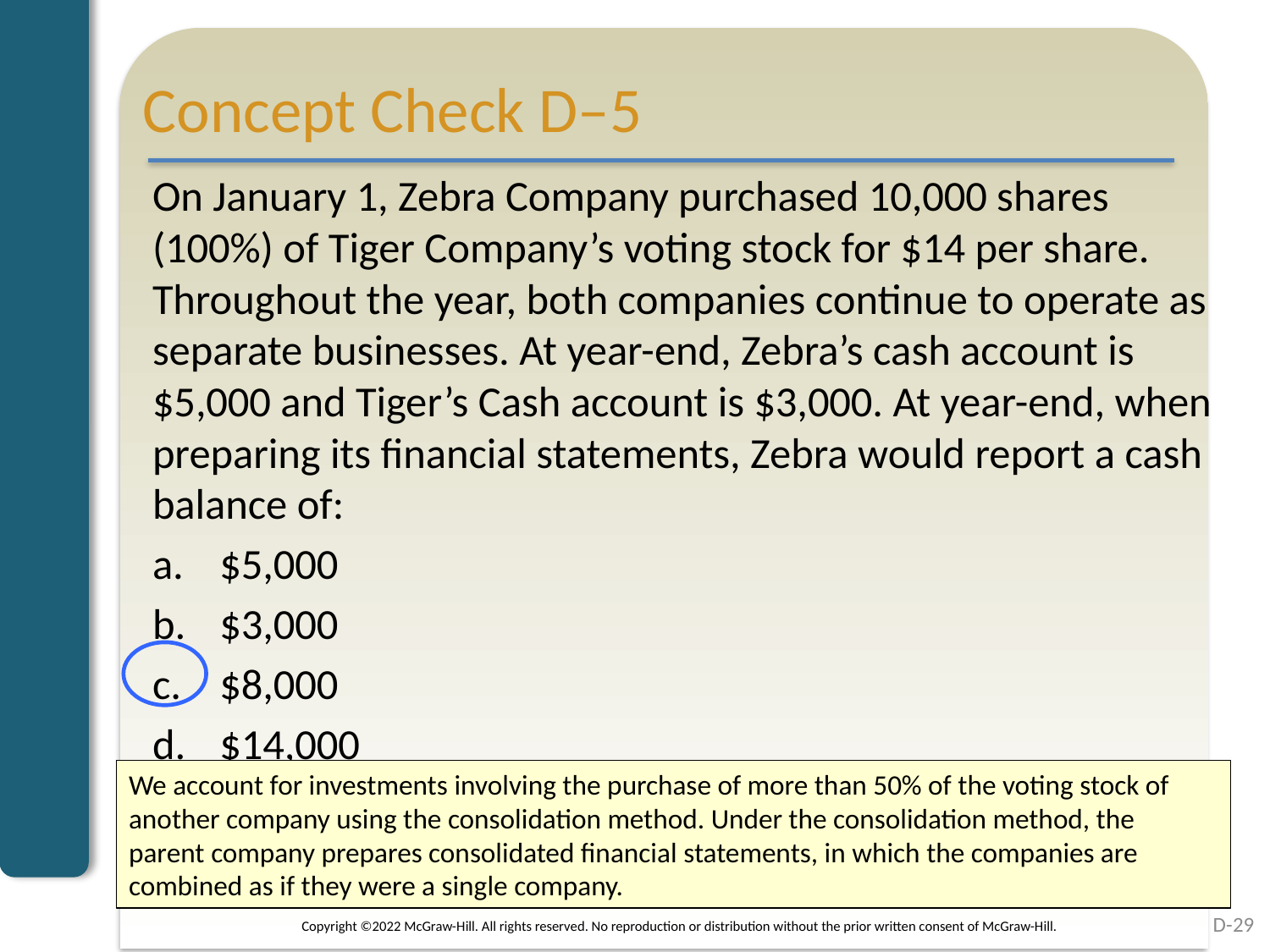

# Concept Check D–5
On January 1, Zebra Company purchased 10,000 shares (100%) of Tiger Company’s voting stock for $14 per share. Throughout the year, both companies continue to operate as separate businesses. At year-end, Zebra’s cash account is $5,000 and Tiger’s Cash account is $3,000. At year-end, when preparing its financial statements, Zebra would report a cash balance of:
$5,000
$3,000
$8,000
$14,000

We account for investments involving the purchase of more than 50% of the voting stock of another company using the consolidation method. Under the consolidation method, the parent company prepares consolidated financial statements, in which the companies are combined as if they were a single company.
D-29
Copyright ©2022 McGraw-Hill. All rights reserved. No reproduction or distribution without the prior written consent of McGraw-Hill.